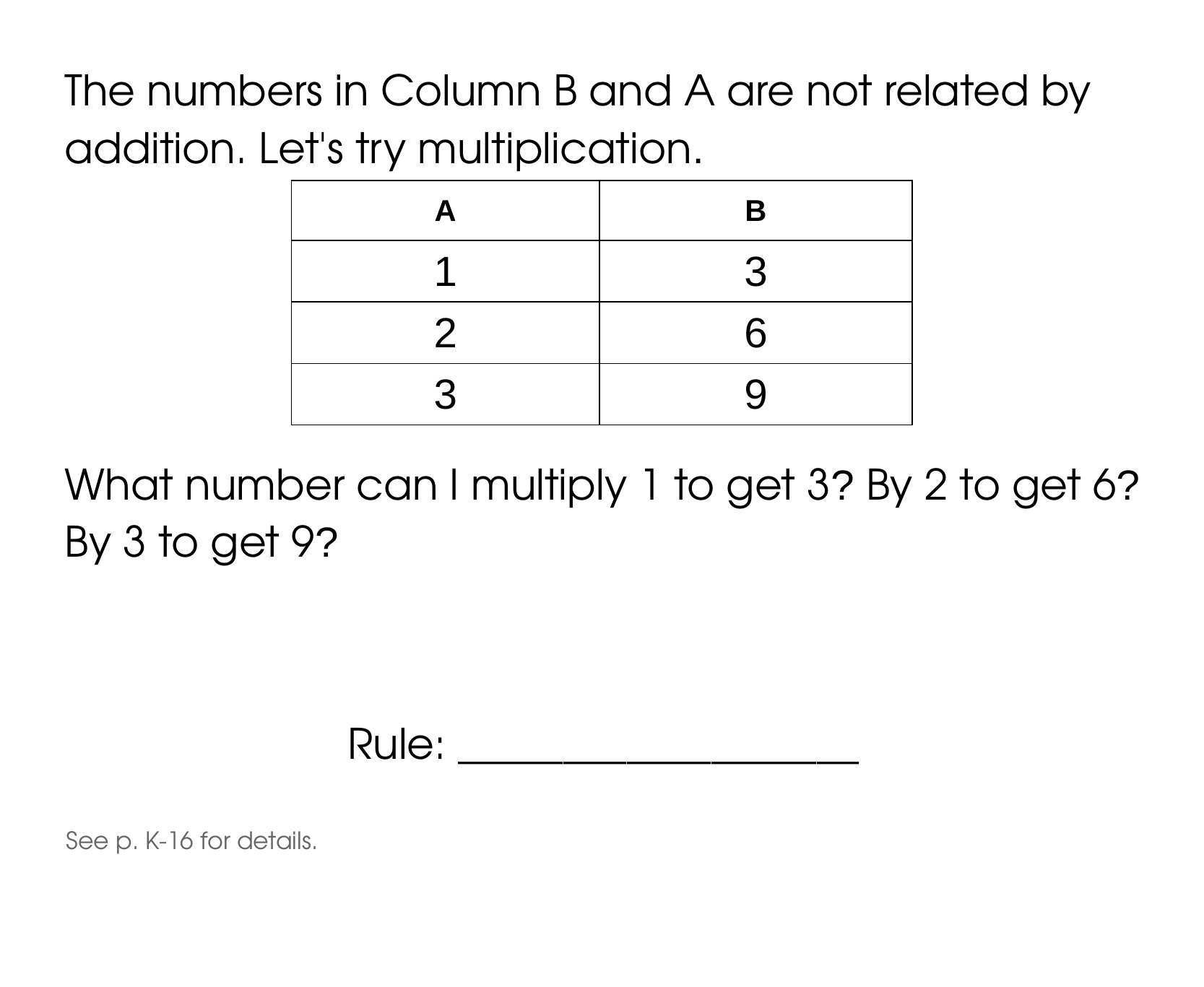

The numbers in Column B and A are not related by addition. Let's try multiplication.
| A | B |
| --- | --- |
| 1 | 3 |
| 2 | 6 |
| 3 | 9 |
What number can I multiply 1 to get 3? By 2 to get 6? By 3 to get 9?
Rule: ___________________
See p. K-16 for details.